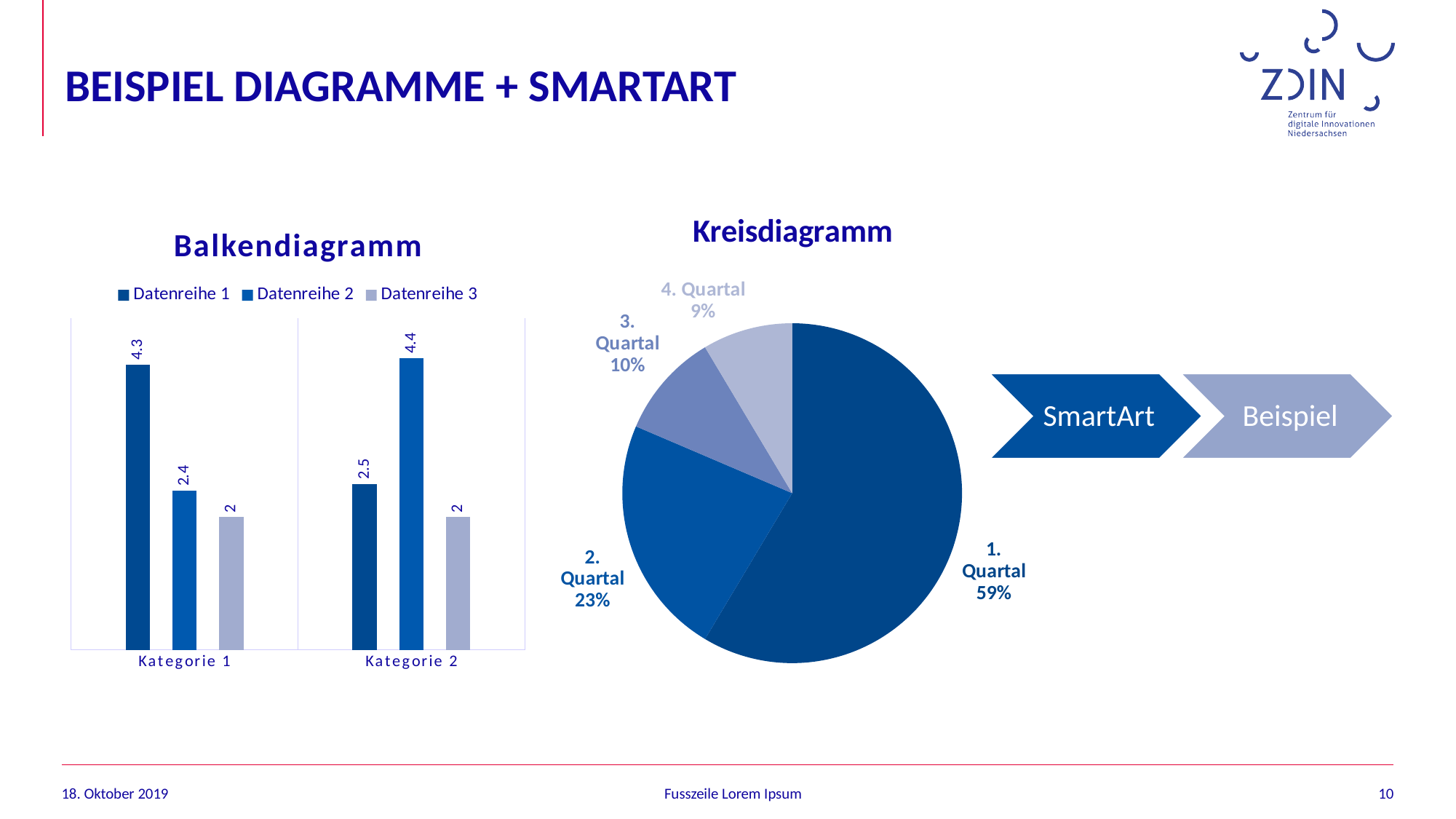

# BEISPIEL DIAGRAMME + SMARTART
SmartArt
Beispiel

### Chart: Kreisdiagramm

| Category | Verkauf |
|---|---|
| 1. Quartal | 8.2 |
| 2. Quartal | 3.2 |
| 3. Quartal | 1.4 |
| 4. Quartal | 1.2 |

### Chart: Balkendiagramm

| Category | Datenreihe 1 | Datenreihe 2 | Datenreihe 3 |
|---|---|---|---|
| Kategorie 1 | 4.3 | 2.4 | 2.0 |
| Kategorie 2 | 2.5 | 4.4 | 2.0 |
18. Oktober 2019
Fusszeile Lorem Ipsum
10